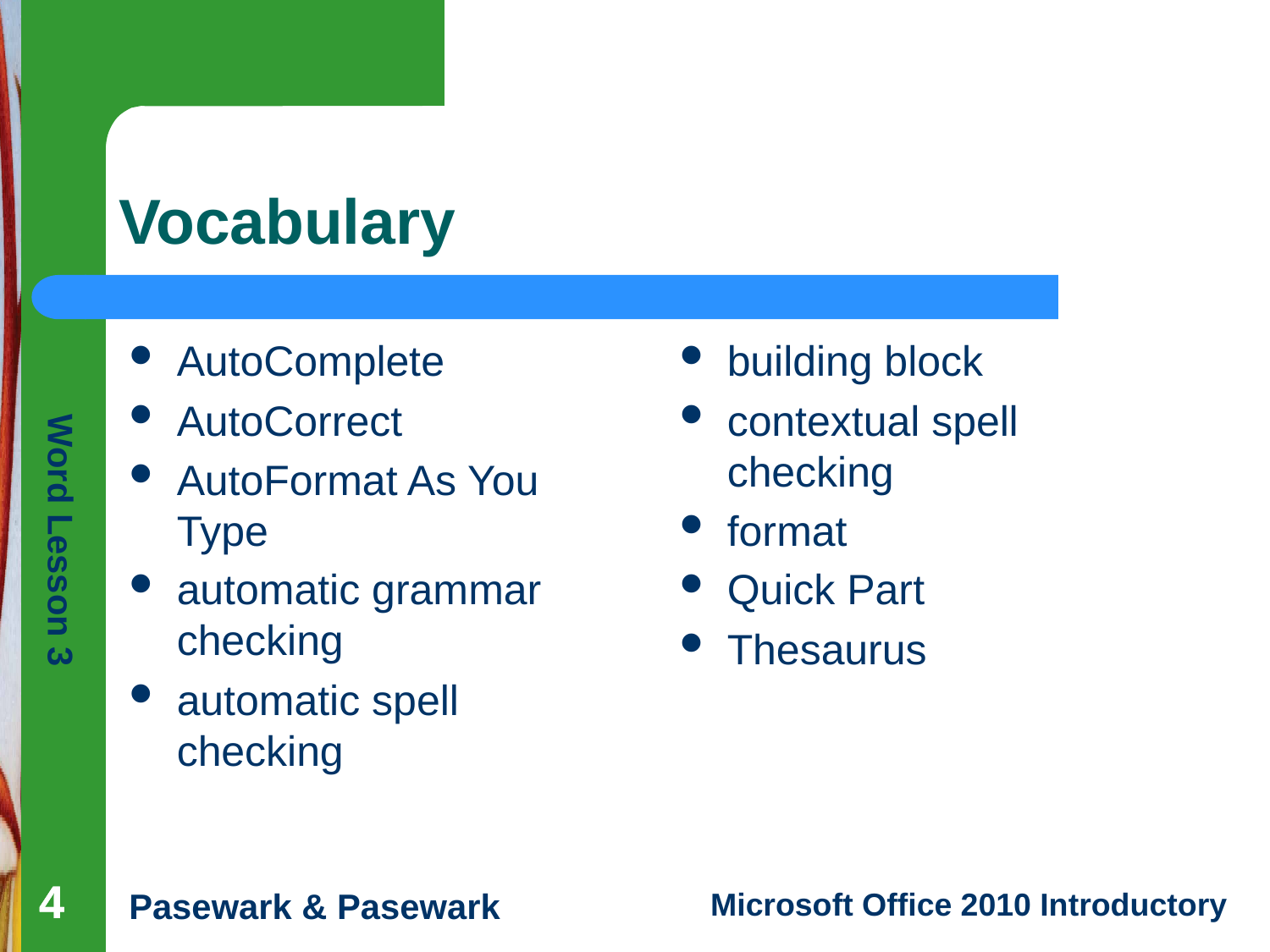

# Vocabulary
AutoComplete
AutoCorrect
AutoFormat As You Type
automatic grammar checking
automatic spell checking
building block
contextual spell checking
format
Quick Part
Thesaurus
4
4
4